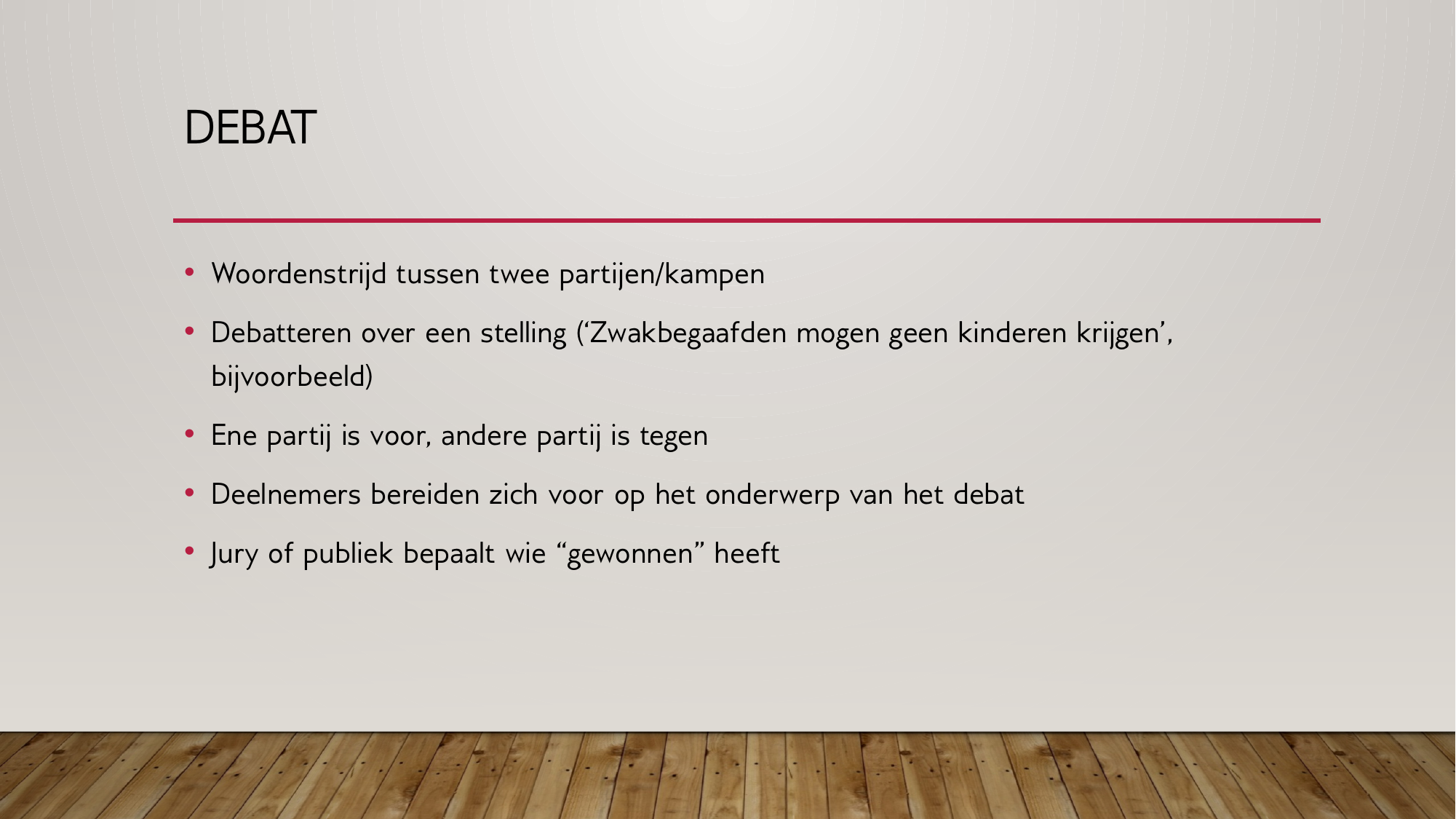

# debat
Woordenstrijd tussen twee partijen/kampen
Debatteren over een stelling (‘Zwakbegaafden mogen geen kinderen krijgen’, bijvoorbeeld)
Ene partij is voor, andere partij is tegen
Deelnemers bereiden zich voor op het onderwerp van het debat
Jury of publiek bepaalt wie “gewonnen” heeft